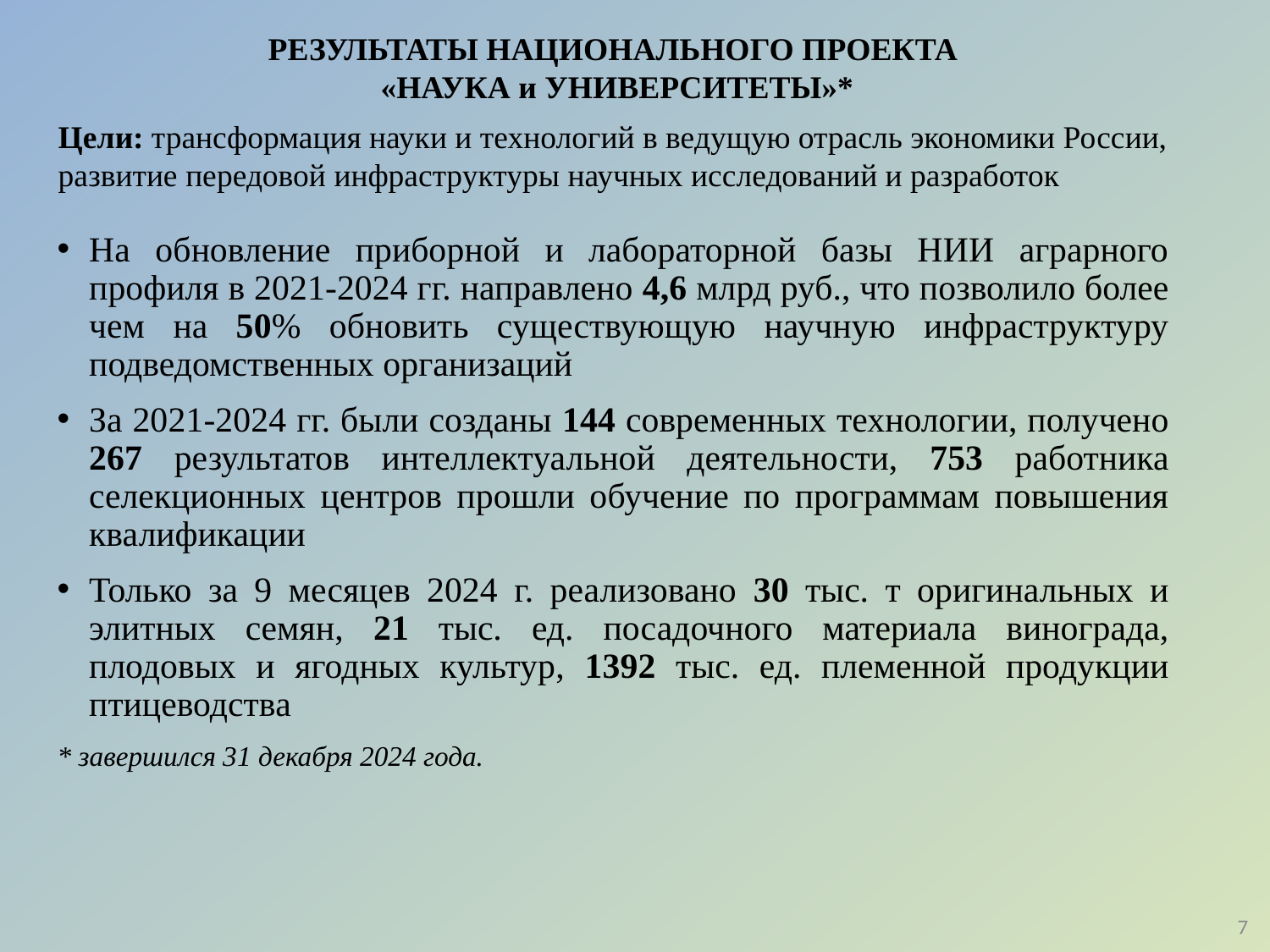

РЕЗУЛЬТАТЫ НАЦИОНАЛЬНОГО ПРОЕКТА
 «НАУКА и УНИВЕРСИТЕТЫ»*
Цели: трансформация науки и технологий в ведущую отрасль экономики России, развитие передовой инфраструктуры научных исследований и разработок
На обновление приборной и лабораторной базы НИИ аграрного профиля в 2021-2024 гг. направлено 4,6 млрд руб., что позволило более чем на 50% обновить существующую научную инфраструктуру подведомственных организаций
За 2021-2024 гг. были созданы 144 современных технологии, получено 267 результатов интеллектуальной деятельности, 753 работника селекционных центров прошли обучение по программам повышения квалификации
Только за 9 месяцев 2024 г. реализовано 30 тыс. т оригинальных и элитных семян, 21 тыс. ед. посадочного материала винограда, плодовых и ягодных культур, 1392 тыс. ед. племенной продукции птицеводства
* завершился 31 декабря 2024 года.
7